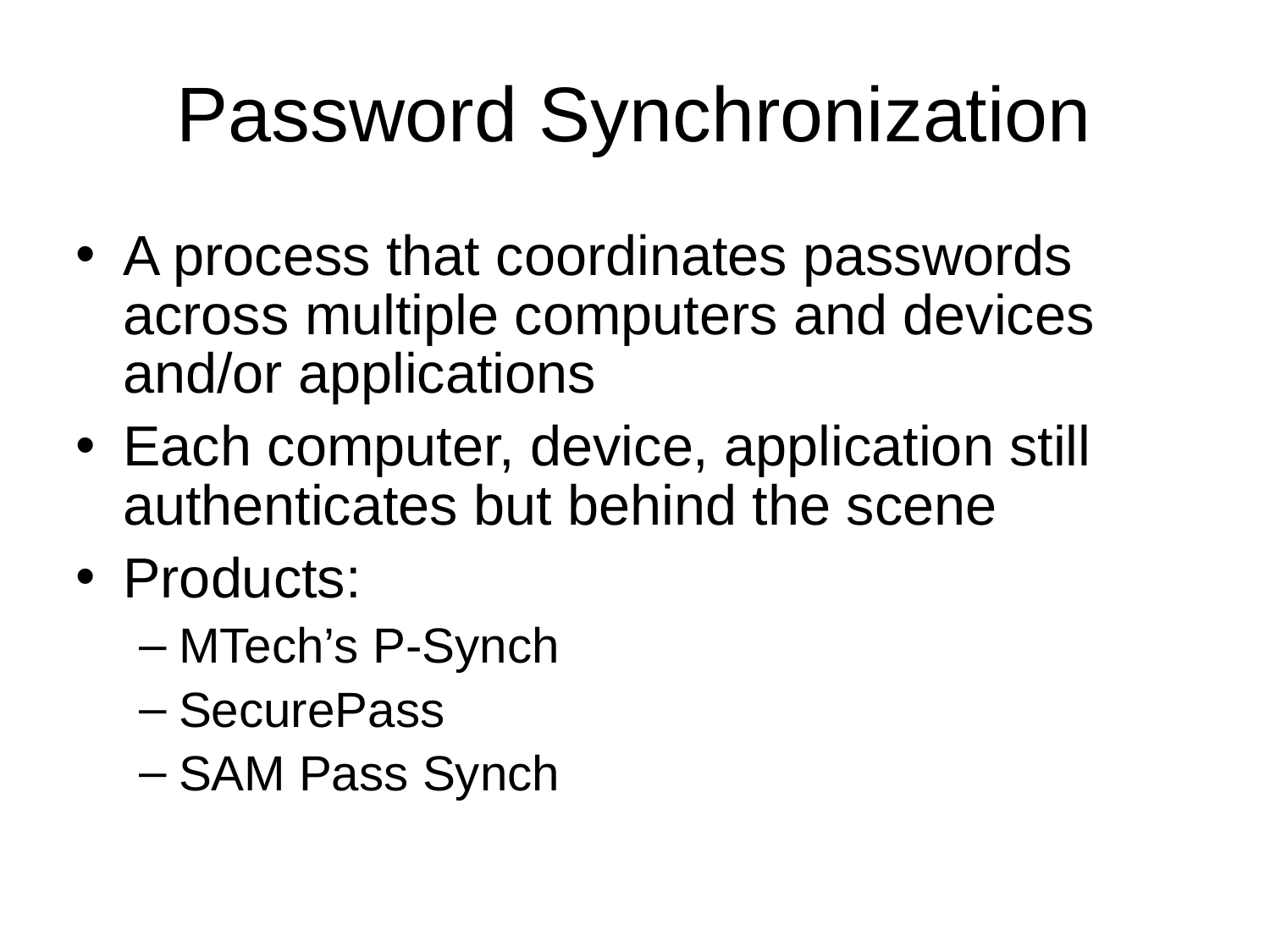

# Password Synchronization
A process that coordinates passwords across multiple computers and devices and/or applications
Each computer, device, application still authenticates but behind the scene
Products:
MTech’s P-Synch
SecurePass
SAM Pass Synch